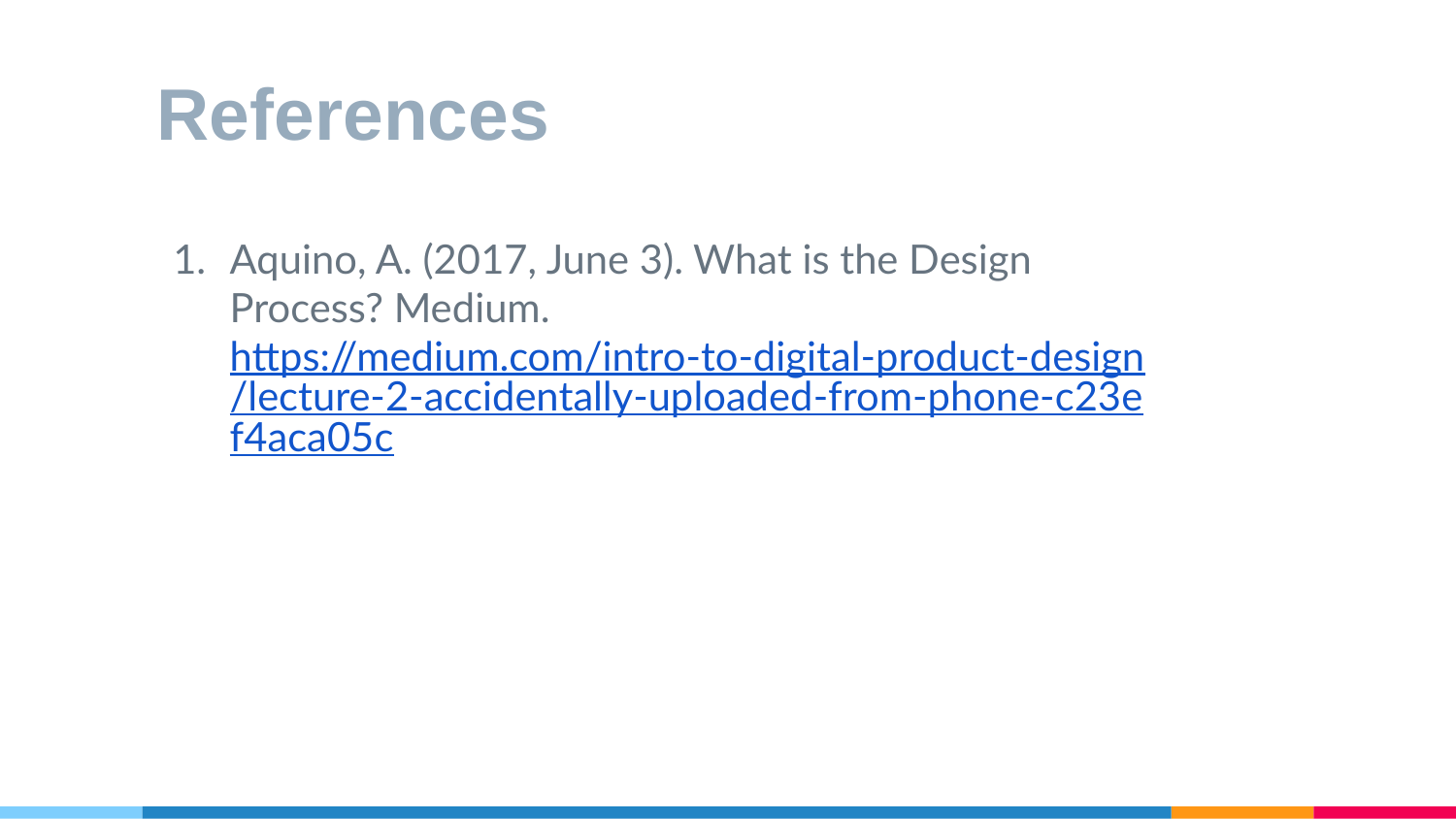

# References
Aquino, A. (2017, June 3). What is the Design Process? Medium. https://medium.com/intro-to-digital-product-design/lecture-2-accidentally-uploaded-from-phone-c23ef4aca05c